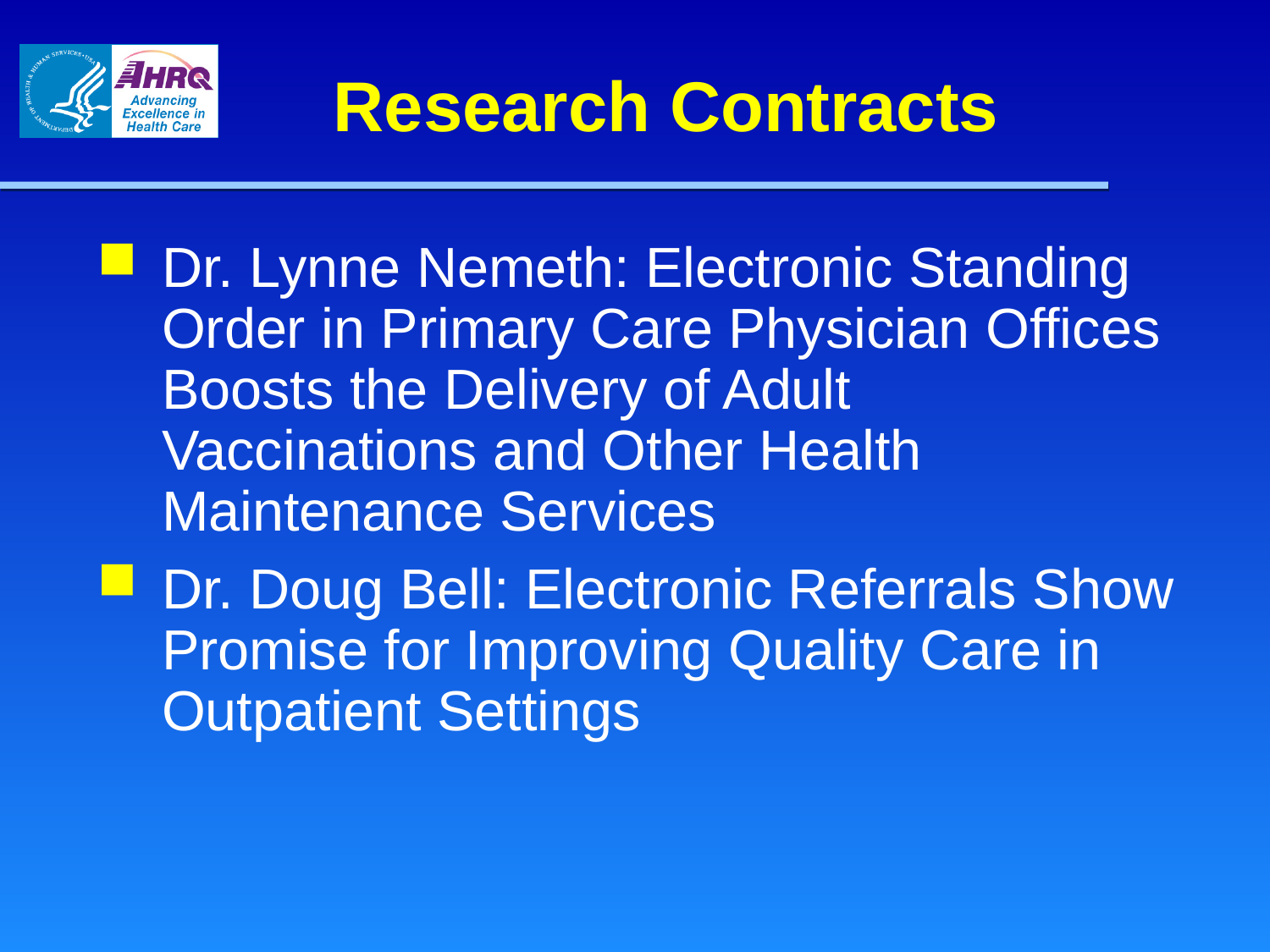

# Research Contracts
Dr. Lynne Nemeth: Electronic Standing Order in Primary Care Physician Offices Boosts the Delivery of Adult Vaccinations and Other Health Maintenance Services
Dr. Doug Bell: Electronic Referrals Show Promise for Improving Quality Care in Outpatient Settings